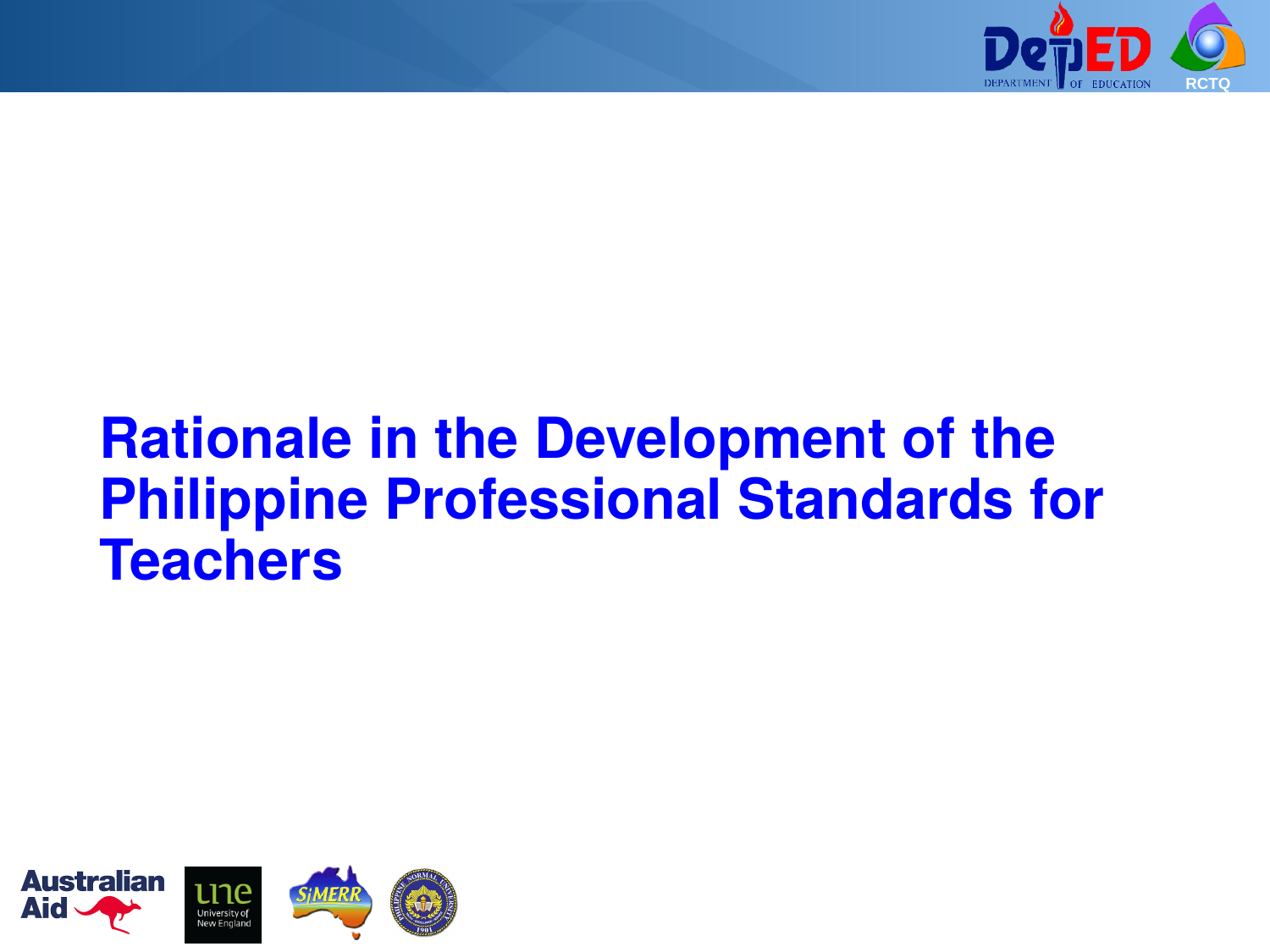

# Rationale in the Development of the Philippine Professional Standards for Teachers